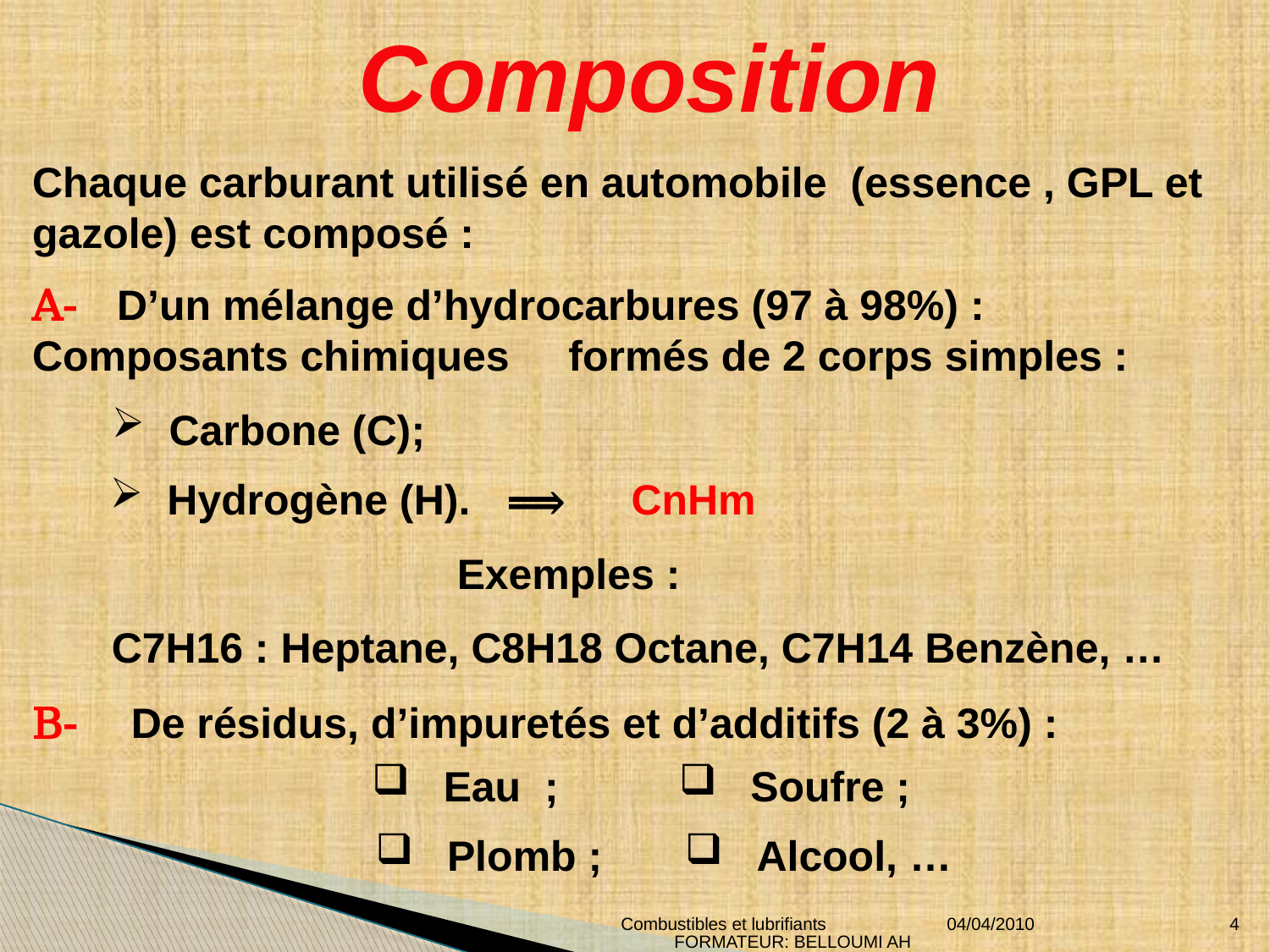

Composition
Chaque carburant utilisé en automobile  (essence , GPL et gazole) est composé :
A-   D’un mélange d’hydrocarbures (97 à 98%) : Composants chimiques     formés de 2 corps simples :
  Carbone (C);
  Hydrogène (H).   ⟹     CnHm
Exemples :
C7H16 : Heptane, C8H18 Octane, C7H14 Benzène, …
B-    De résidus, d’impuretés et d’additifs (2 à 3%) :
Eau  ;
Soufre ;
Plomb ;
Alcool, …
Combustibles et lubrifiants                              FORMATEUR: BELLOUMI AHMED
04/04/2010
4